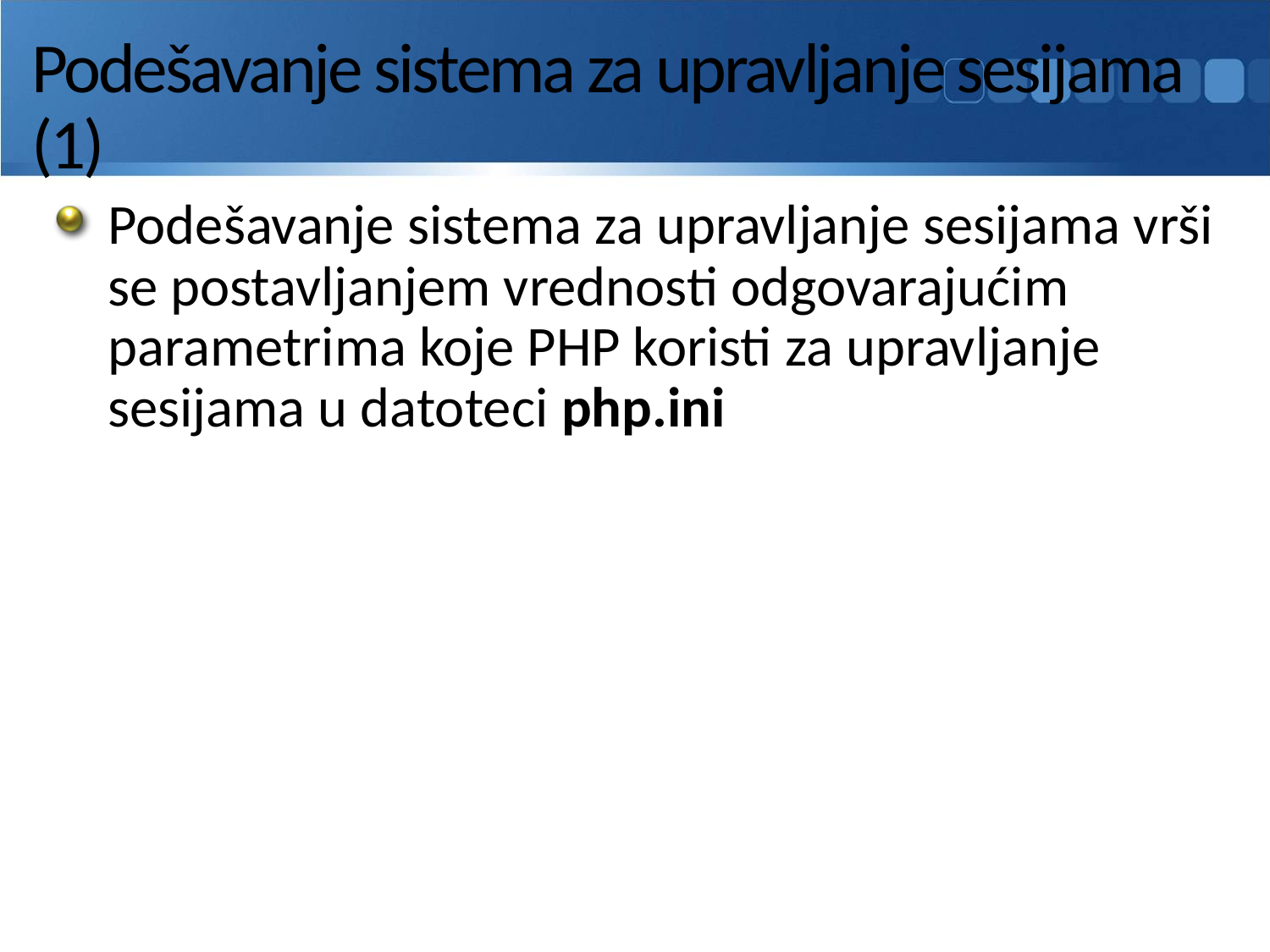

# Podešavanje sistema za upravljanje sesijama (1)
Podešavanje sistema za upravljanje sesijama vrši se postavljanjem vrednosti odgovarajućim parametrima koje PHP koristi za upravljanje sesijama u datoteci php.ini